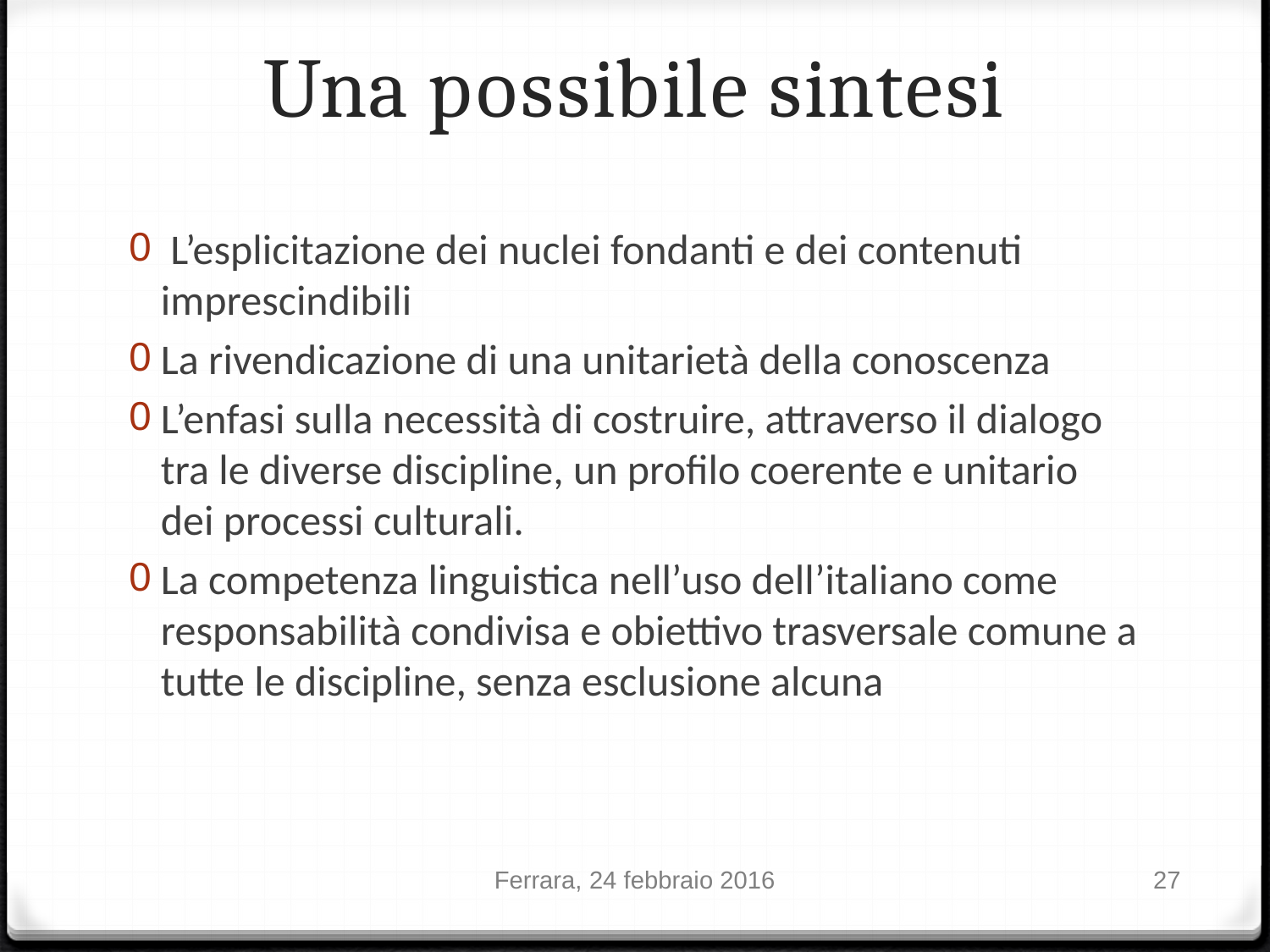

# Una possibile sintesi
 L’esplicitazione dei nuclei fondanti e dei contenuti imprescindibili
La rivendicazione di una unitarietà della conoscenza
L’enfasi sulla necessità di costruire, attraverso il dialogo tra le diverse discipline, un profilo coerente e unitario dei processi culturali.
La competenza linguistica nell’uso dell’italiano come responsabilità condivisa e obiettivo trasversale comune a tutte le discipline, senza esclusione alcuna
Ferrara, 24 febbraio 2016
27